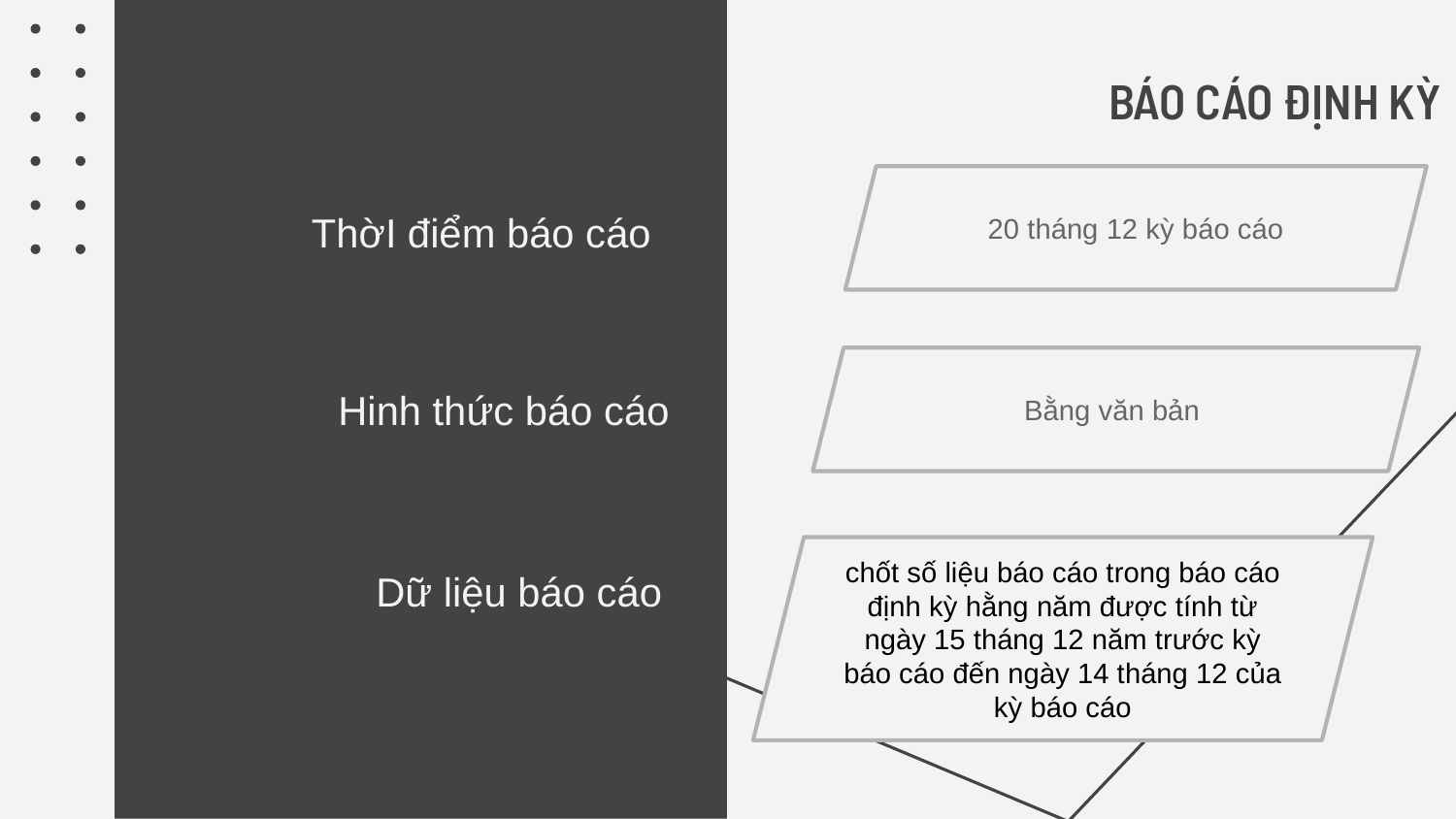

# BÁO CÁO ĐỊNH KỲ
20 tháng 12 kỳ báo cáo
ThờI điểm báo cáo
Hinh thức báo cáo
Bằng văn bản
Dữ liệu báo cáo
chốt số liệu báo cáo trong báo cáo định kỳ hằng năm được tính từ ngày 15 tháng 12 năm trước kỳ báo cáo đến ngày 14 tháng 12 của kỳ báo cáo